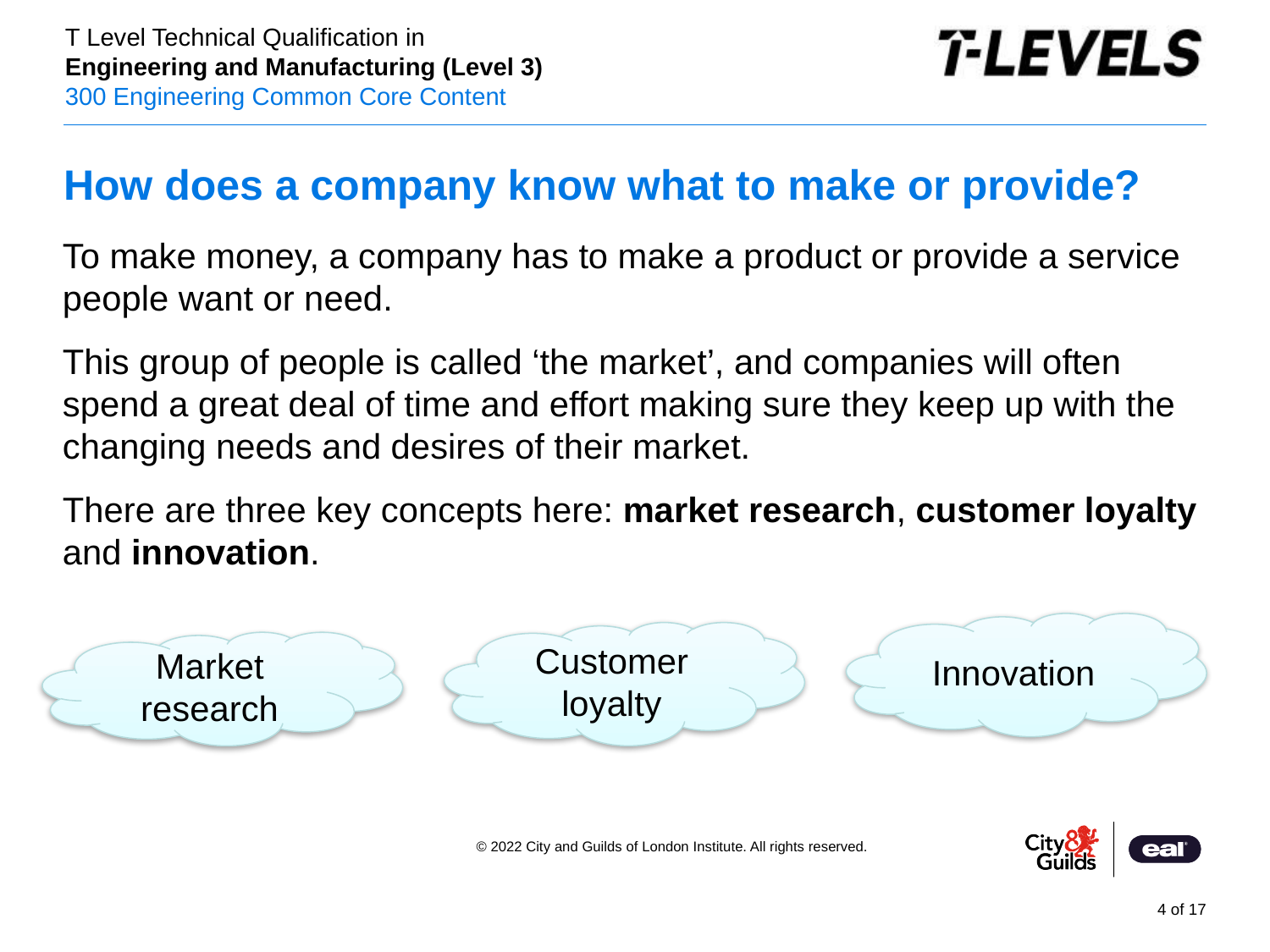

# How does a company know what to make or provide?
To make money, a company has to make a product or provide a service people want or need.
This group of people is called ‘the market’, and companies will often spend a great deal of time and effort making sure they keep up with the changing needs and desires of their market.
There are three key concepts here: market research, customer loyalty and innovation.

Innovation
Customer loyalty
Market research